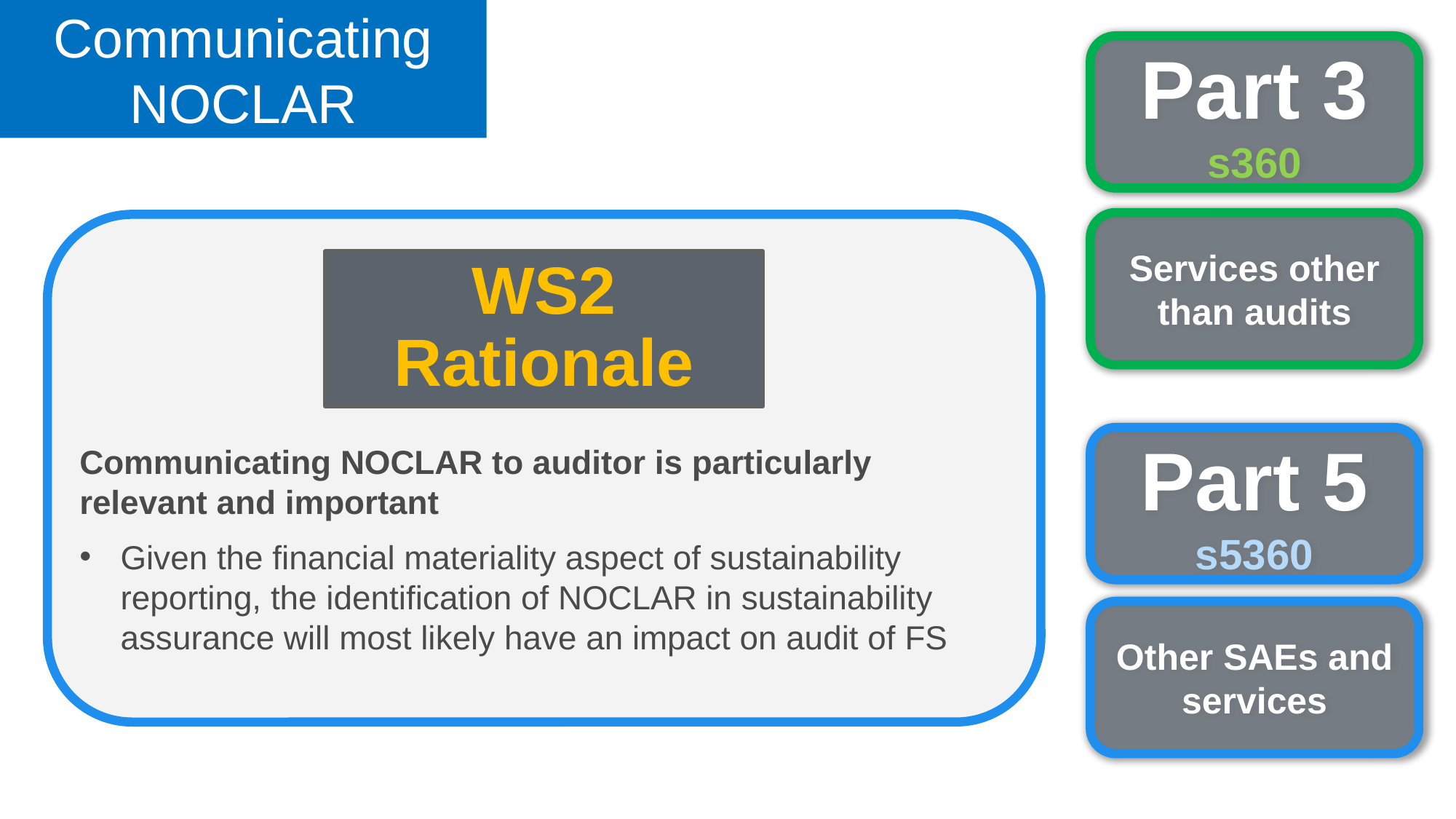

Communicating NOCLAR
Part 3
s360
Services other than audits

WS2 Rationale
Part 5
s5360
Communicating NOCLAR to auditor is particularly relevant and important
Given the financial materiality aspect of sustainability reporting, the identification of NOCLAR in sustainability assurance will most likely have an impact on audit of FS

Other SAEs and services
76